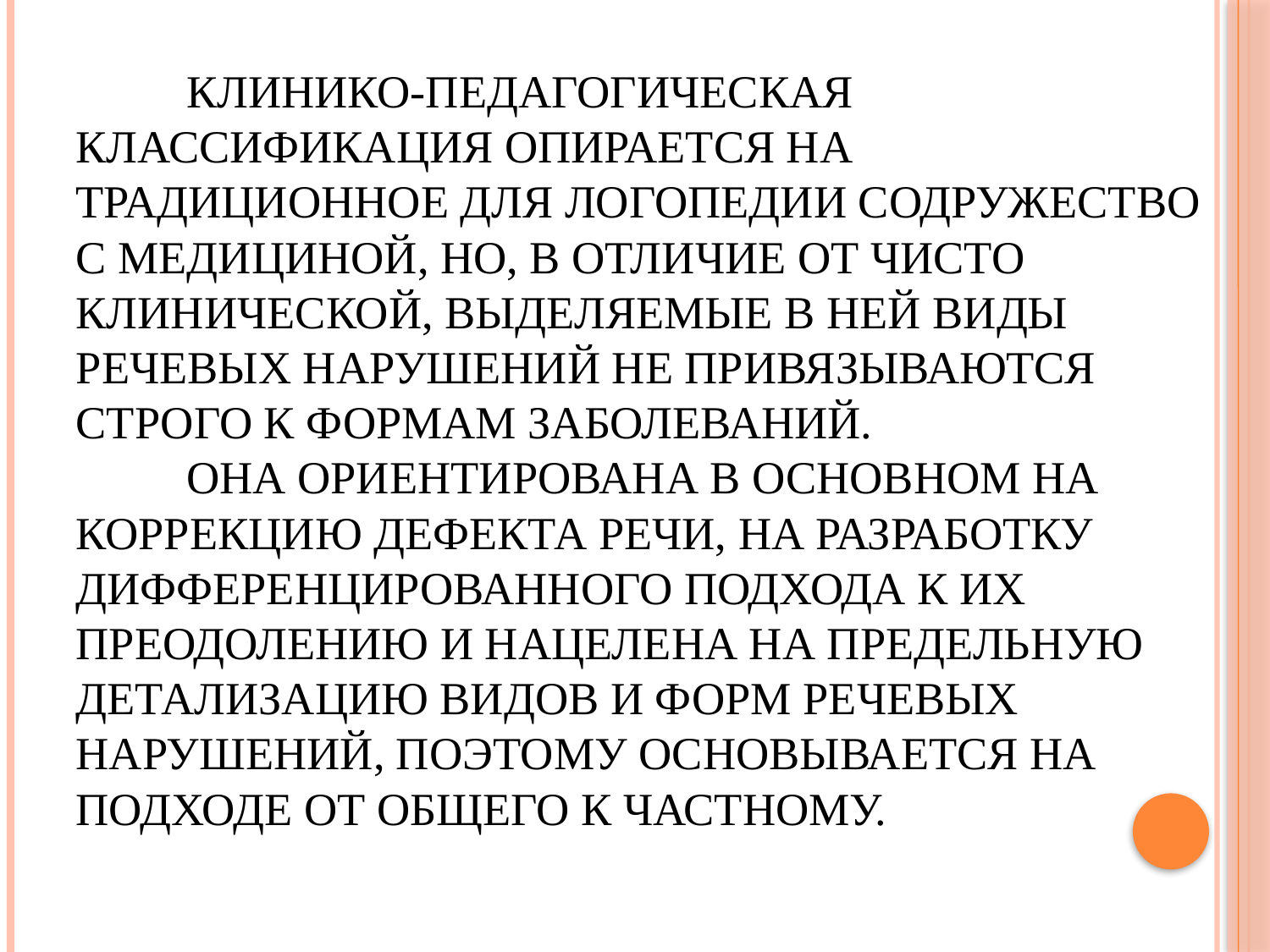

# Клинико-педагогическая классификация опирается на традиционное для логопедии содружество с медициной, но, в отличие от чисто клинической, выделяемые в ней виды речевых нарушений не привязываются строго к формам заболеваний. Она ориентирована в основном на коррекцию дефекта речи, на разработку дифференцированного подхода к их преодолению и нацелена на предельную детализацию видов и форм речевых нарушений, поэтому основывается на подходе от общего к частному.